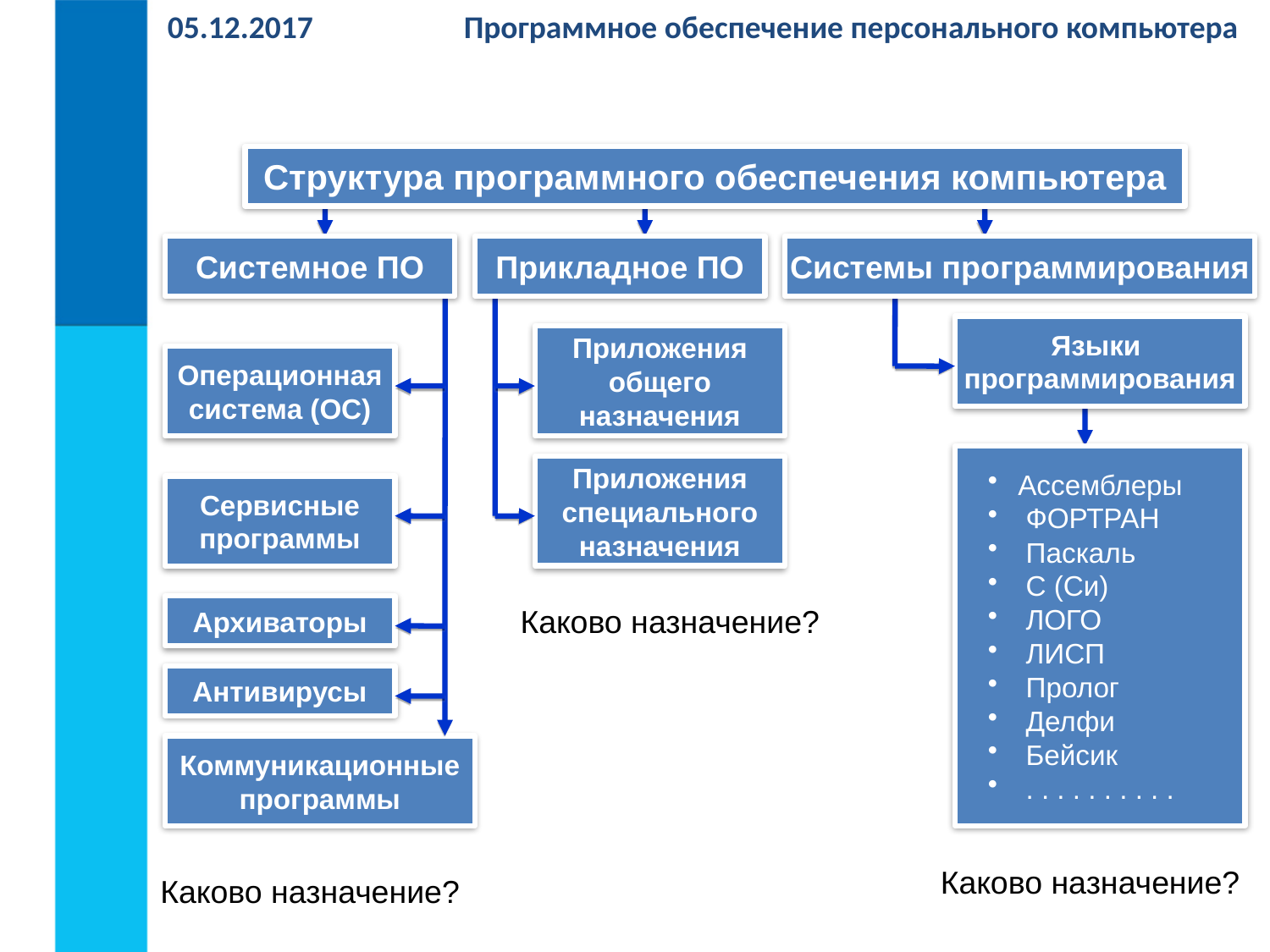

05.12.2017                     Программное обеспечение персонального компьютера
Структура программного обеспечения компьютера

Системное ПО
Прикладное ПО
Системы программирования

Языки
программирования
Приложения
общего
назначения
Операционная
система (ОС)

Ассемблеры
 ФОРТРАН
 Паскаль
 С (Си)
 ЛОГО
 ЛИСП
 Пролог
 Делфи
 Бейсик
 . . . . . . . . . .
Приложения
специального
назначения
Сервисные
программы

Архиваторы
Каково назначение?

Антивирусы

Коммуникационные
программы
Каково назначение?
Каково назначение?